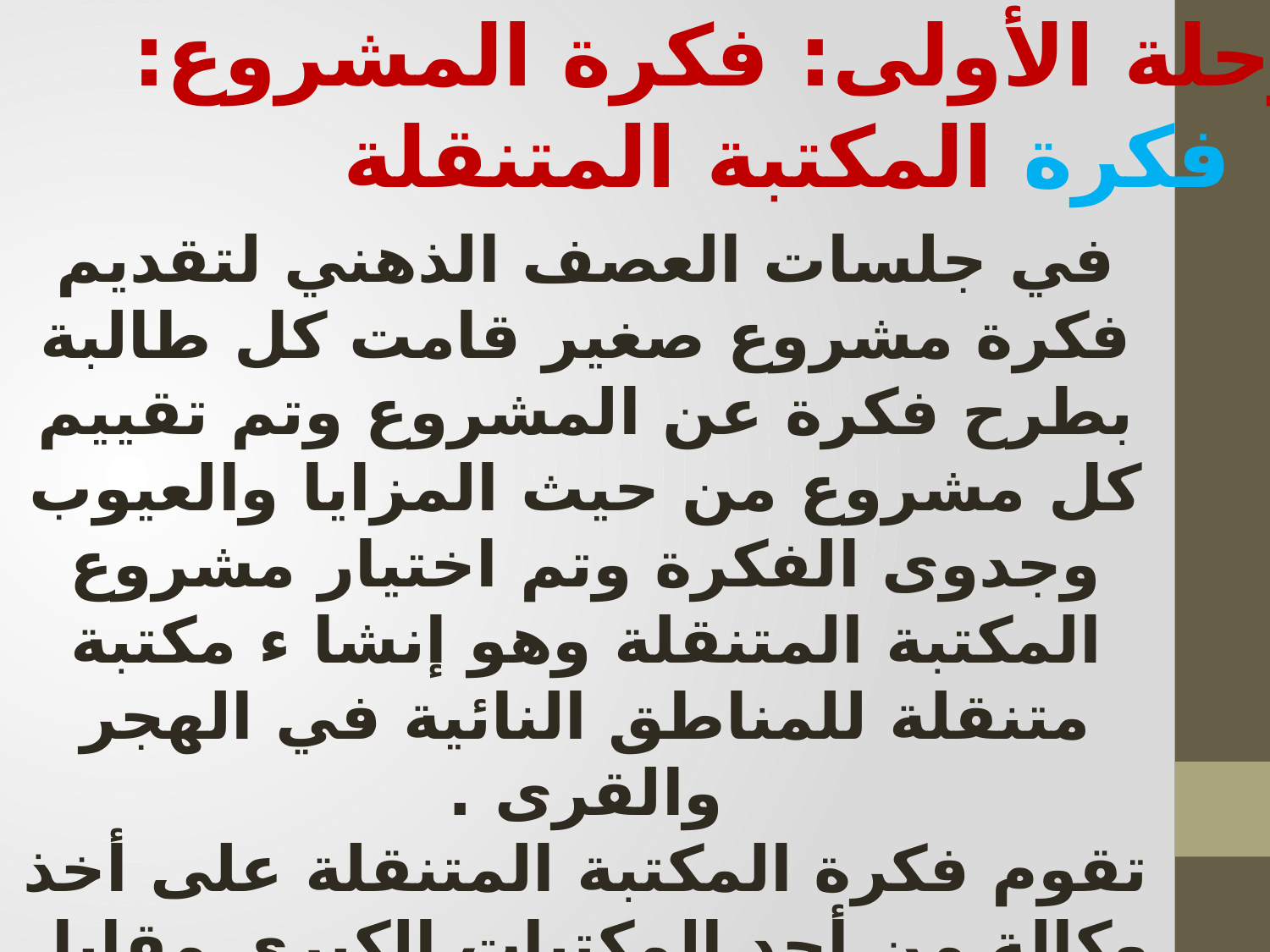

المرحلة الأولى: فكرة المشروع:
فكرة المكتبة المتنقلة
في جلسات العصف الذهني لتقديم فكرة مشروع صغير قامت كل طالبة بطرح فكرة عن المشروع وتم تقييم كل مشروع من حيث المزايا والعيوب وجدوى الفكرة وتم اختيار مشروع المكتبة المتنقلة وهو إنشا ء مكتبة متنقلة للمناطق النائية في الهجر والقرى .
تقوم فكرة المكتبة المتنقلة على أخذ وكالة من أحد المكتبات الكبرى مقابل نسبة بيع قدرها (10%) إضافة إلى ممارسة بعض الأنشطة الأخرى ويتم التنقل بها في المناطق النائية التي لا يوجد بها مكتبات.